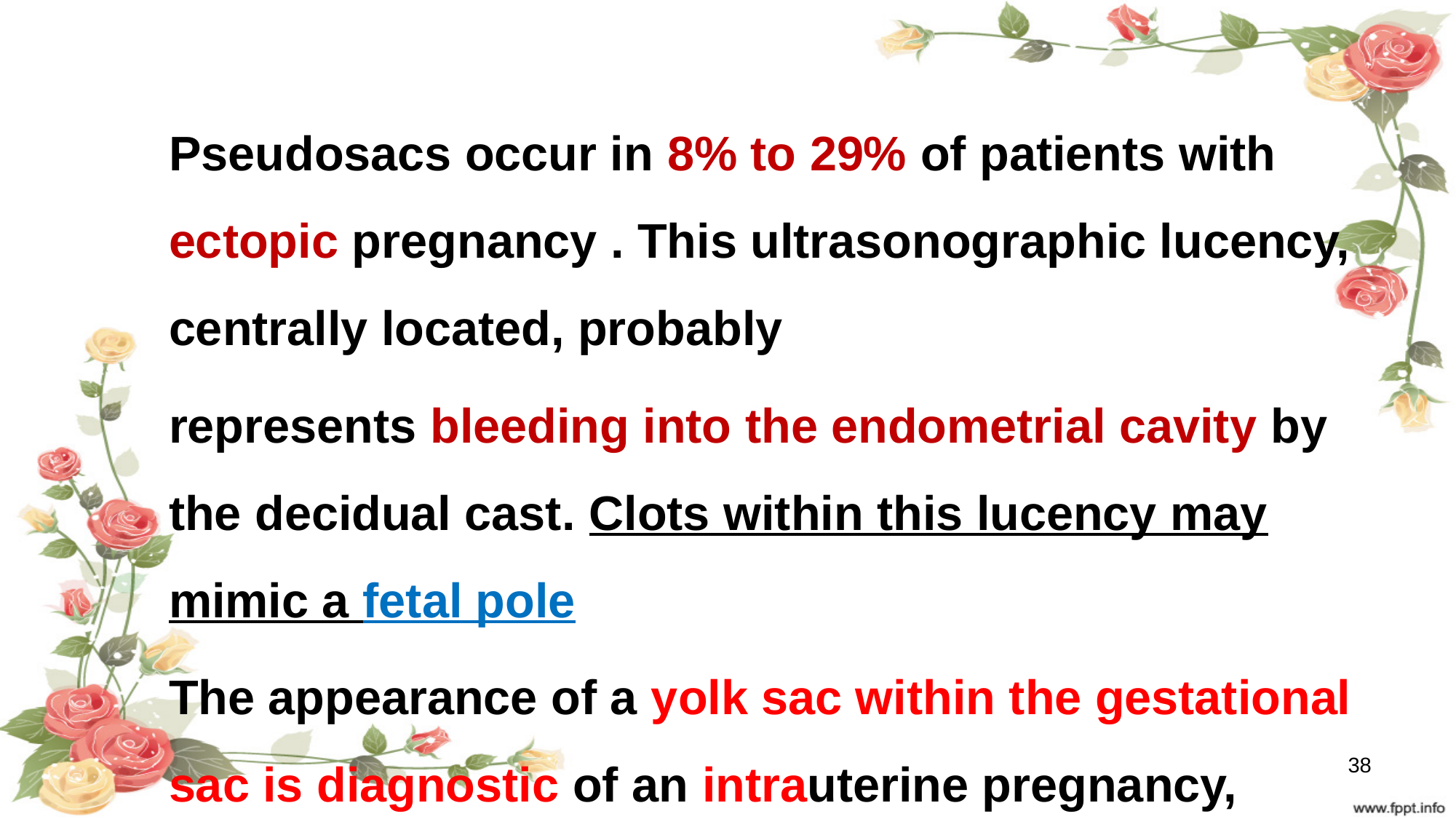

Pseudosacs occur in 8% to 29% of patients with ectopic pregnancy . This ultrasonographic lucency, centrally located, probably
represents bleeding into the endometrial cavity by the decidual cast. Clots within this lucency may mimic a fetal pole
The appearance of a yolk sac within the gestational sac is diagnostic of an intrauterine pregnancy, while the gestational sac alone is not sufficient because of the risk of misdiagnosis.
38